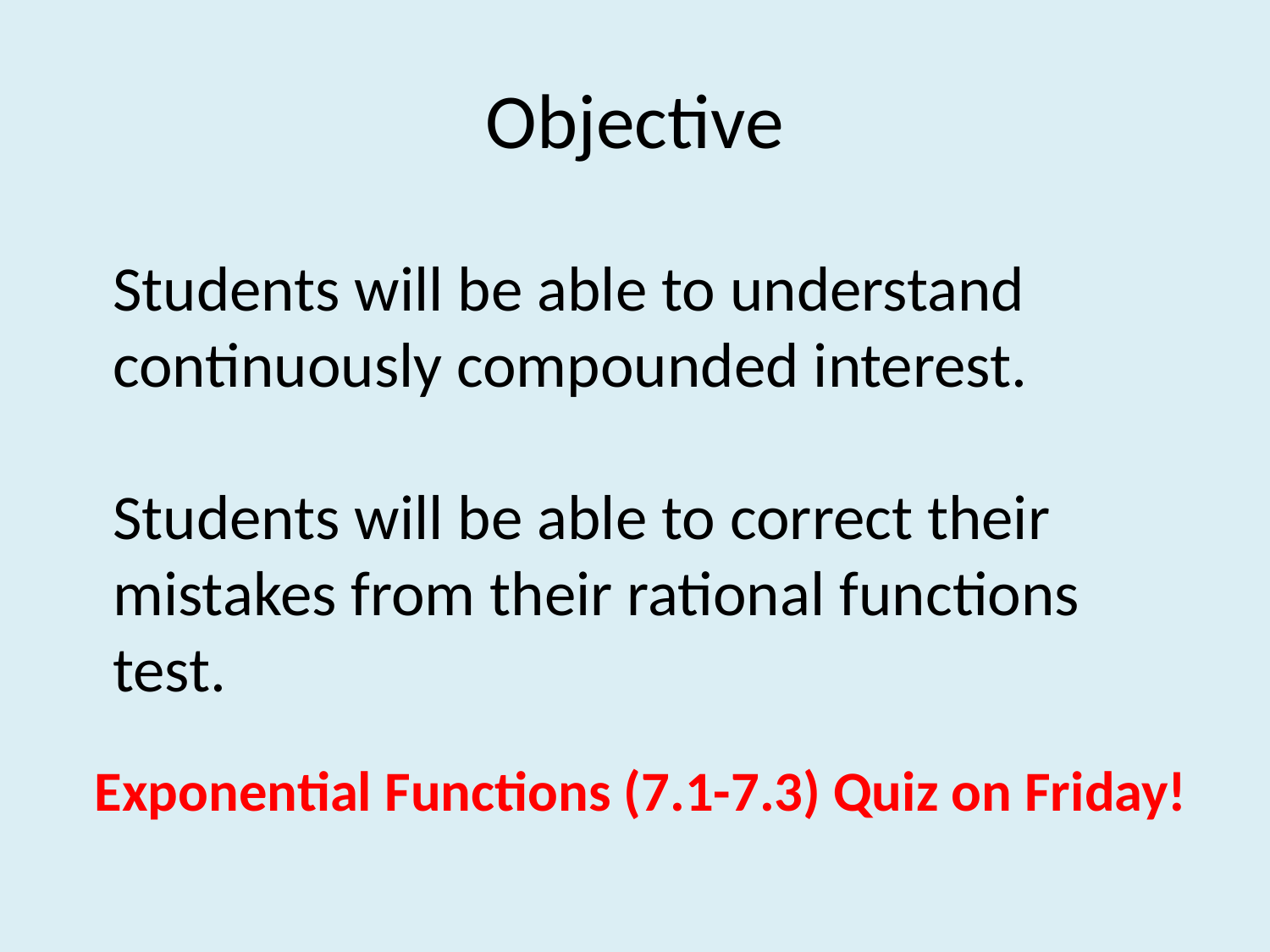

# Objective
Students will be able to understand continuously compounded interest.

Students will be able to correct their mistakes from their rational functions test.
Exponential Functions (7.1-7.3) Quiz on Friday!